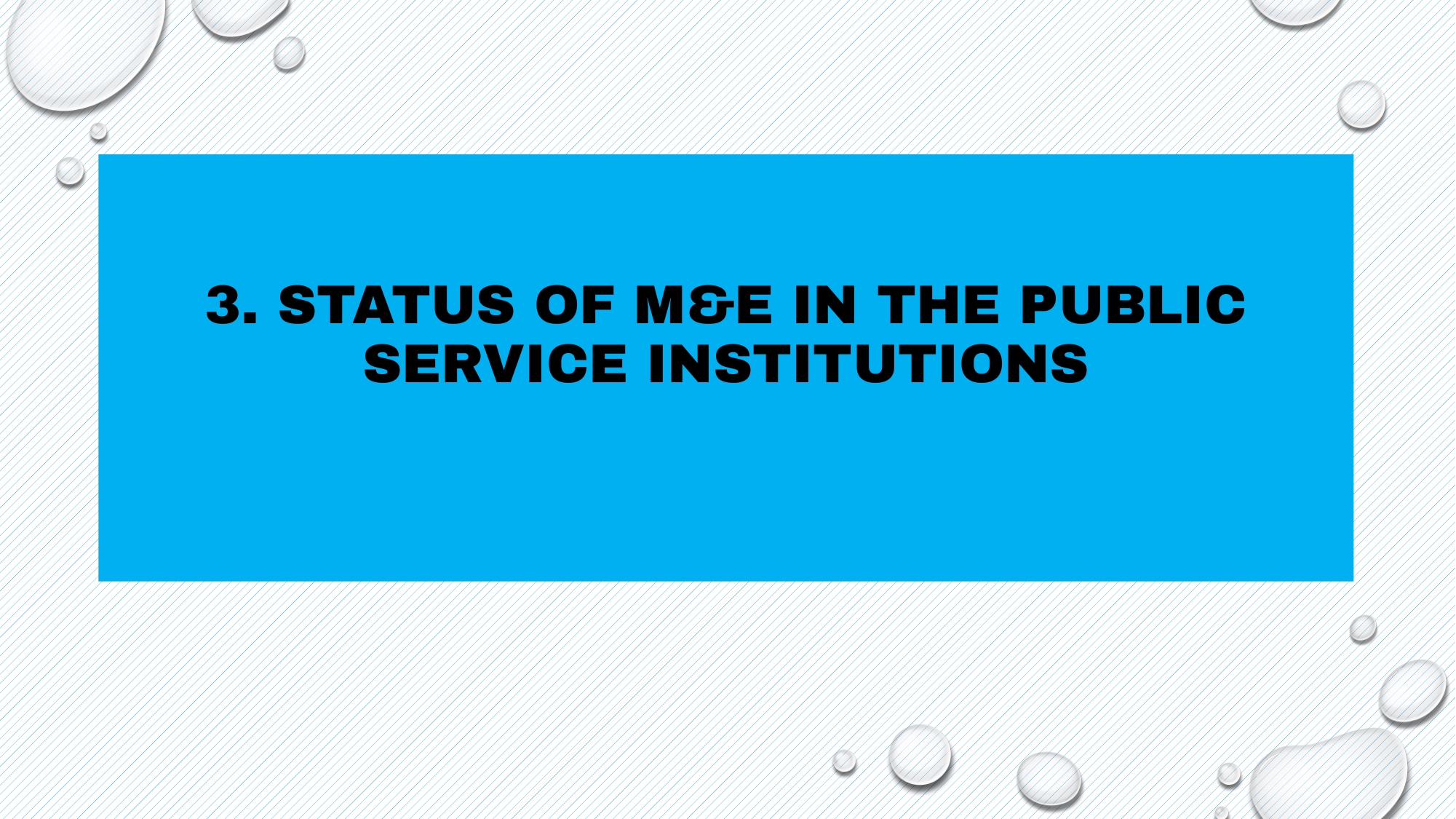

# 3. Status of M&E in the Public Service Institutions